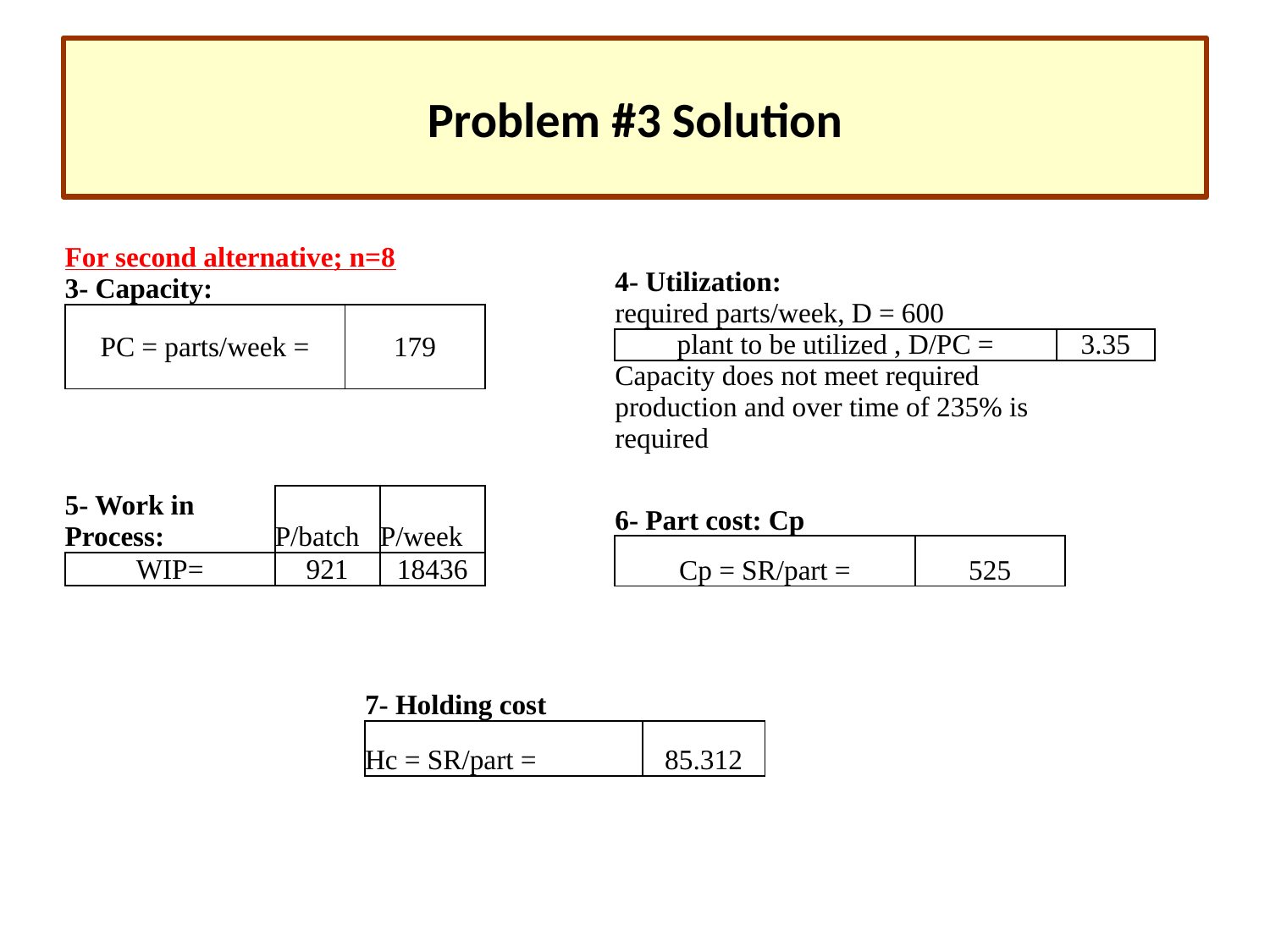

# Problem #3 Solution
| For second alternative; n=8 |  |
| --- | --- |
| 3- Capacity: |  |
| PC = parts/week = | 179 |
| 4- Utilization: |  |  |  |
| --- | --- | --- | --- |
| required parts/week, D = 600 |  |  |  |
| plant to be utilized , D/PC = |  |  | 3.35 |
| Capacity does not meet required production and over time of 235% is required |  |  |  |
| 5- Work in Process: | P/batch | P/week |
| --- | --- | --- |
| WIP= | 921 | 18436 |
| 6- Part cost: Cp |  |
| --- | --- |
| Cp = SR/part = | 525 |
| 7- Holding cost |  |
| --- | --- |
| Hc = SR/part = | 85.312 |